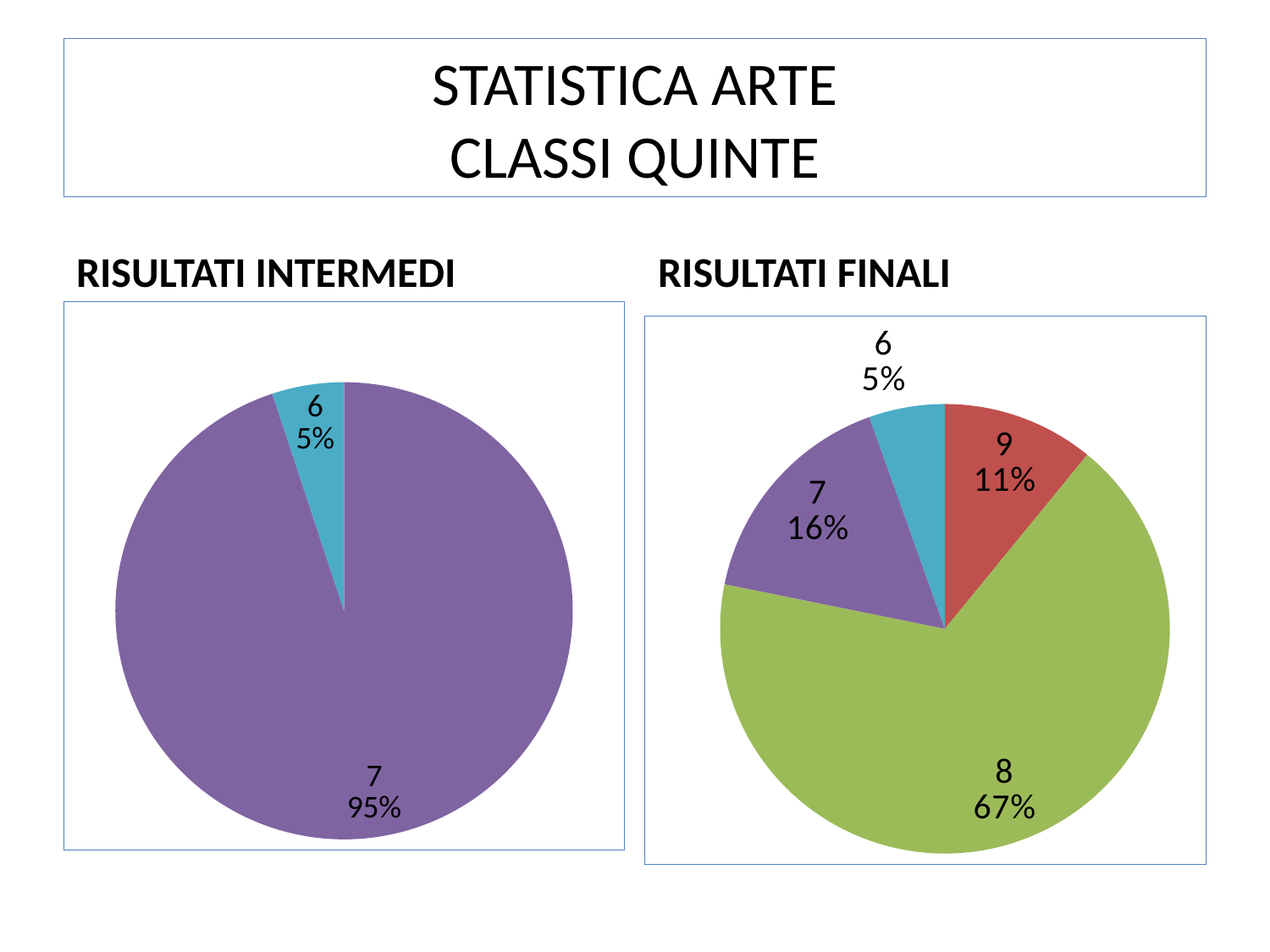

# STATISTICA ARTE CLASSI QUINTE
RISULTATI INTERMEDI
RISULTATI FINALI

### Chart

| Category | C.quinte |
|---|---|
| 10 | 0.0 |
| 9 | 0.0 |
| 8 | 0.0 |
| 7 | 56.0 |
| 6 | 3.0 |
| 5 | 0.0 |

### Chart

| Category | C.quinte |
|---|---|
| 10 | 0.0 |
| 9 | 6.0 |
| 8 | 37.0 |
| 7 | 9.0 |
| 6 | 3.0 |
| 5 | 0.0 |